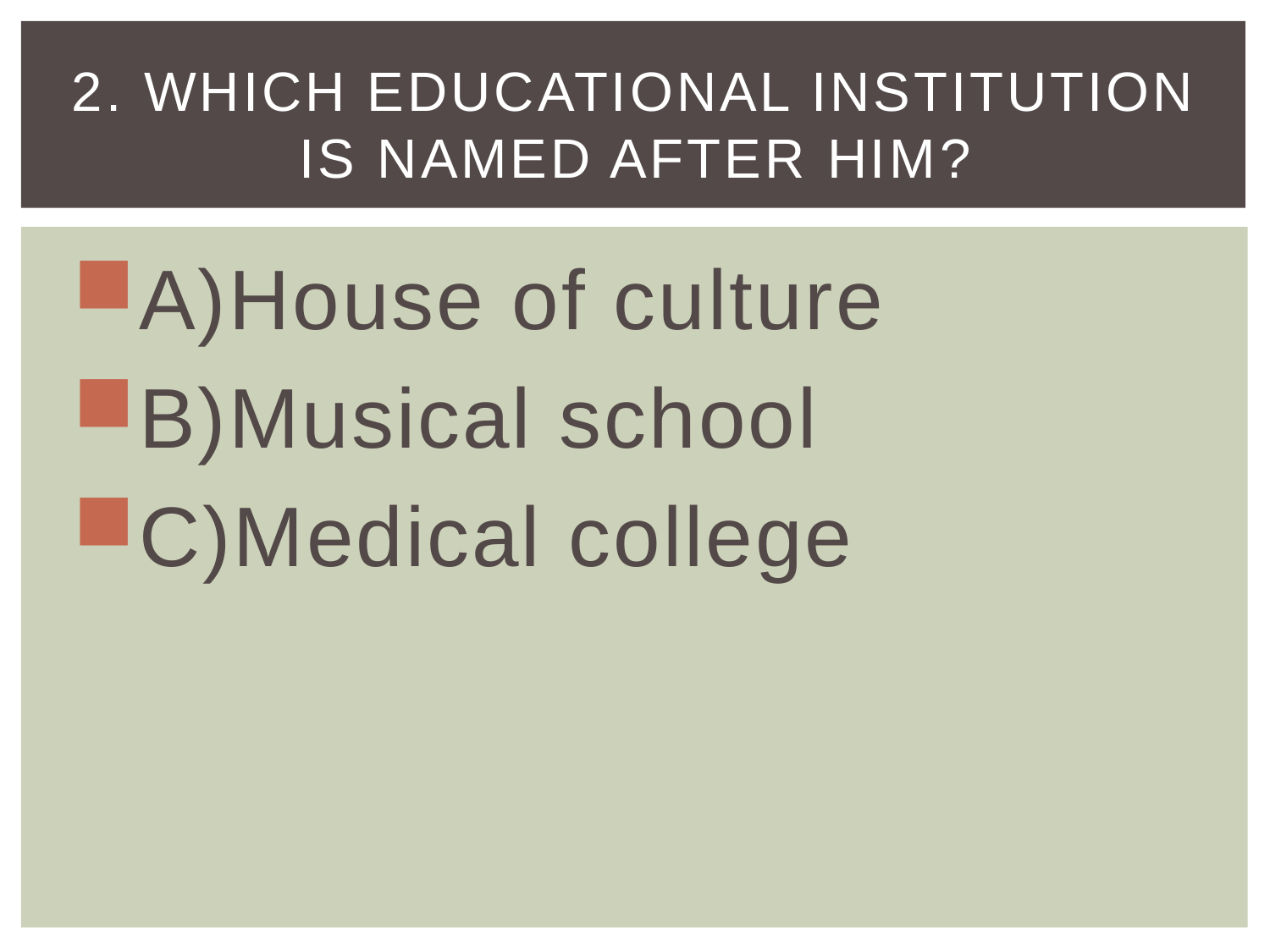

# 2. Which educational institution is named after him?
А)House of culture
B)Musical school
C)Medical college